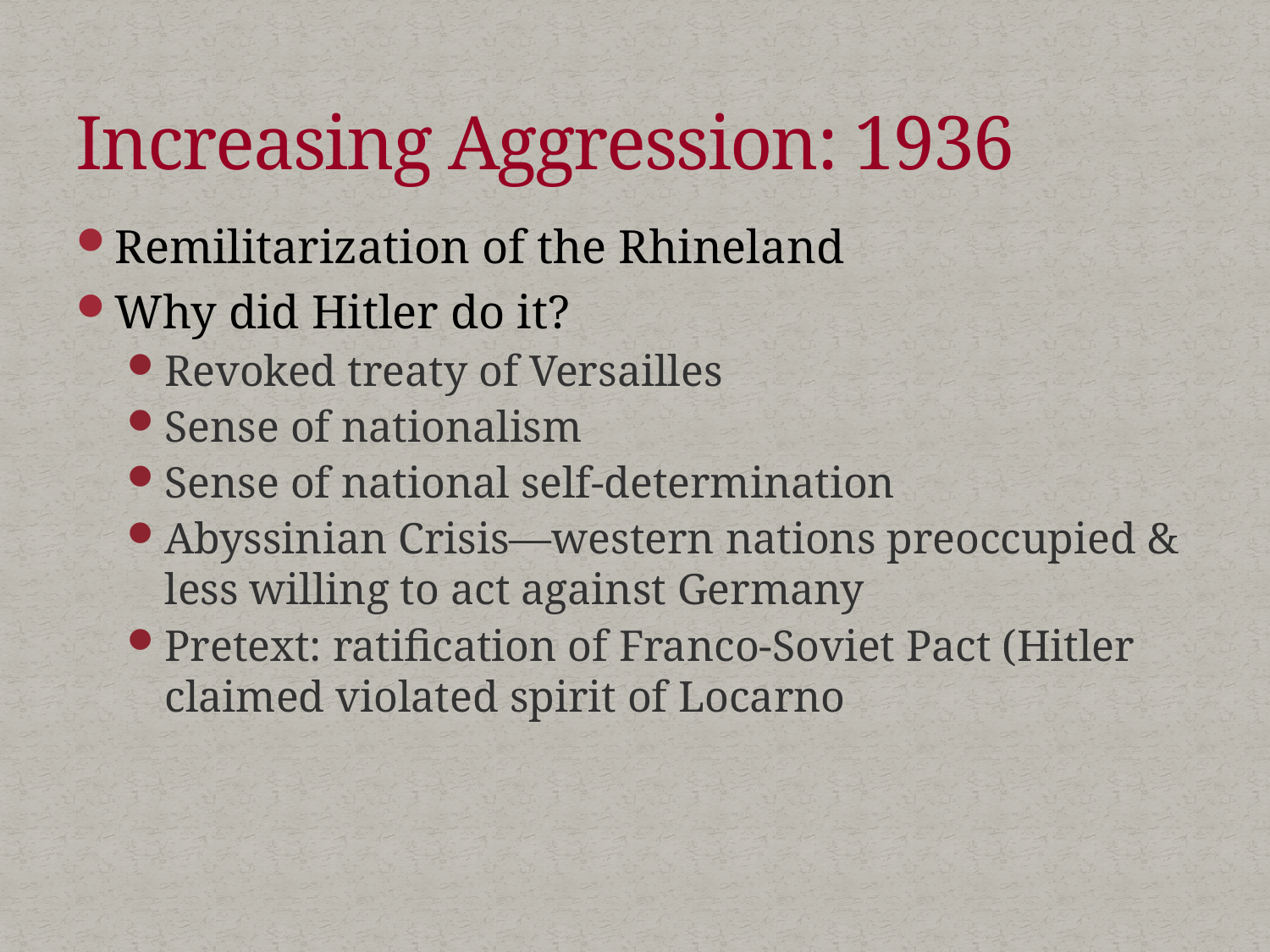

# Increasing Aggression: 1936
Remilitarization of the Rhineland
Why did Hitler do it?
Revoked treaty of Versailles
Sense of nationalism
Sense of national self-determination
Abyssinian Crisis—western nations preoccupied & less willing to act against Germany
Pretext: ratification of Franco-Soviet Pact (Hitler claimed violated spirit of Locarno